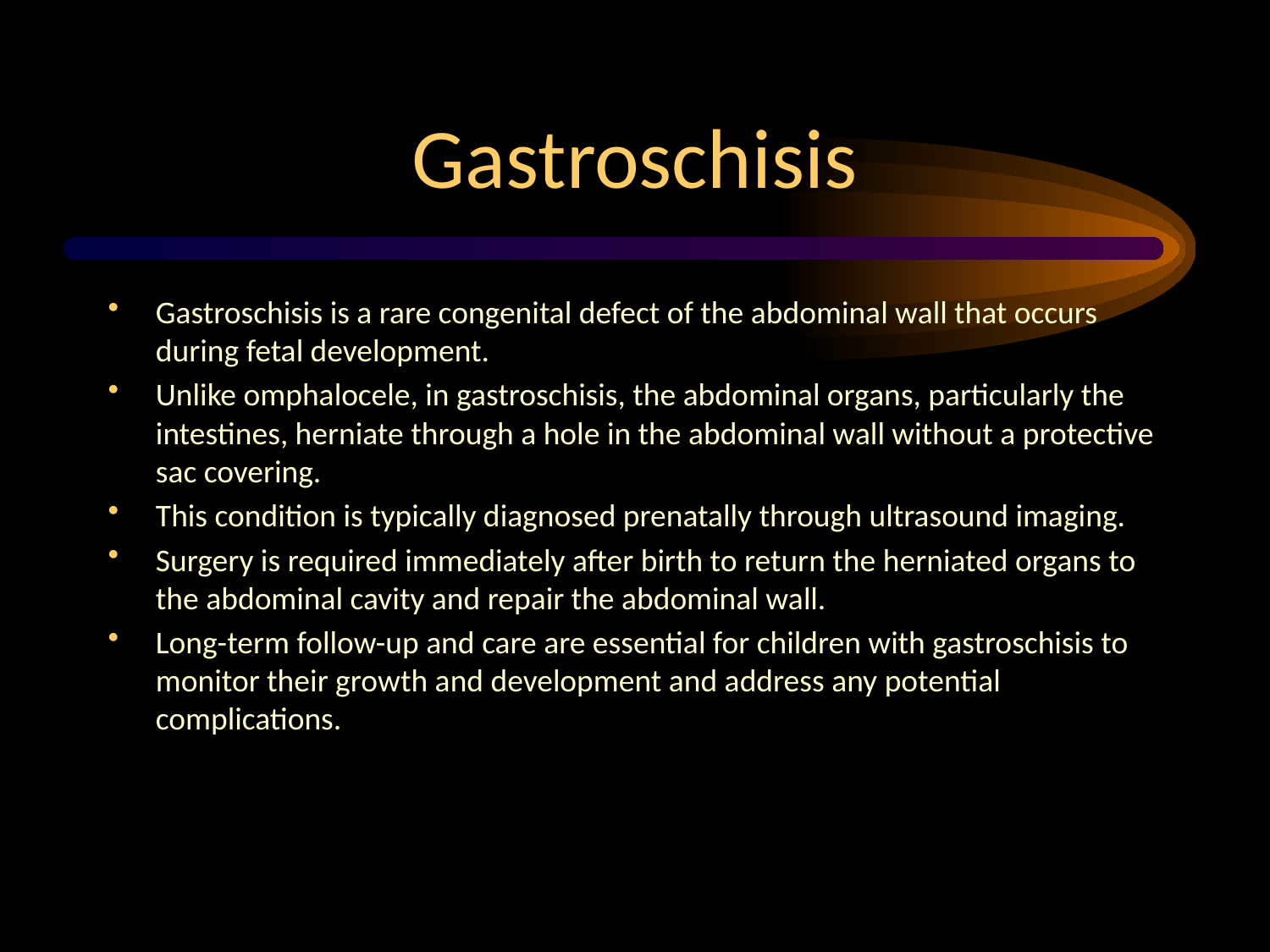

# Gastroschisis
Gastroschisis is a rare congenital defect of the abdominal wall that occurs during fetal development.
Unlike omphalocele, in gastroschisis, the abdominal organs, particularly the intestines, herniate through a hole in the abdominal wall without a protective sac covering.
This condition is typically diagnosed prenatally through ultrasound imaging.
Surgery is required immediately after birth to return the herniated organs to the abdominal cavity and repair the abdominal wall.
Long-term follow-up and care are essential for children with gastroschisis to monitor their growth and development and address any potential complications.